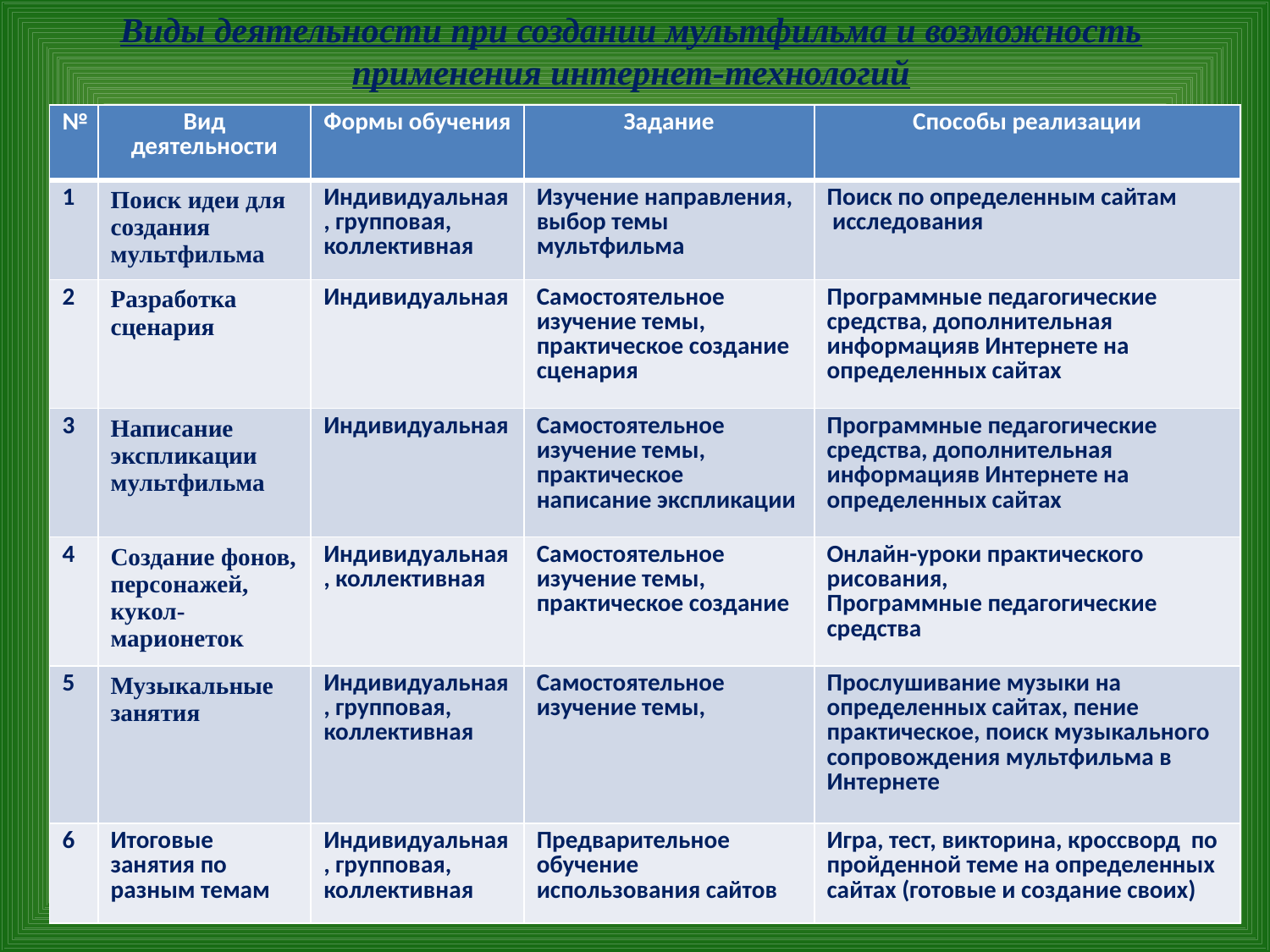

# Виды деятельности при создании мультфильма и возможность применения интернет-технологий
| № | Вид деятельности | Формы обучения | Задание | Способы реализации |
| --- | --- | --- | --- | --- |
| 1 | Поиск идеи для создания мультфильма | Индивидуальная, групповая, коллективная | Изучение направления, выбор темы мультфильма | Поиск по определенным сайтам исследования |
| 2 | Разработка сценария | Индивидуальная | Самостоятельное изучение темы, практическое создание сценария | Программные педагогические средства, дополнительная информацияв Интернете на определенных сайтах |
| 3 | Написание экспликации мультфильма | Индивидуальная | Самостоятельное изучение темы, практическое написание экспликации | Программные педагогические средства, дополнительная информацияв Интернете на определенных сайтах |
| 4 | Создание фонов, персонажей, кукол-марионеток | Индивидуальная, коллективная | Самостоятельное изучение темы, практическое создание | Онлайн-уроки практического рисования, Программные педагогические средства |
| 5 | Музыкальные занятия | Индивидуальная, групповая, коллективная | Самостоятельное изучение темы, | Прослушивание музыки на определенных сайтах, пение практическое, поиск музыкального сопровождения мультфильма в Интернете |
| 6 | Итоговые занятия по разным темам | Индивидуальная, групповая, коллективная | Предварительное обучение использования сайтов | Игра, тест, викторина, кроссворд по пройденной теме на определенных сайтах (готовые и создание своих) |